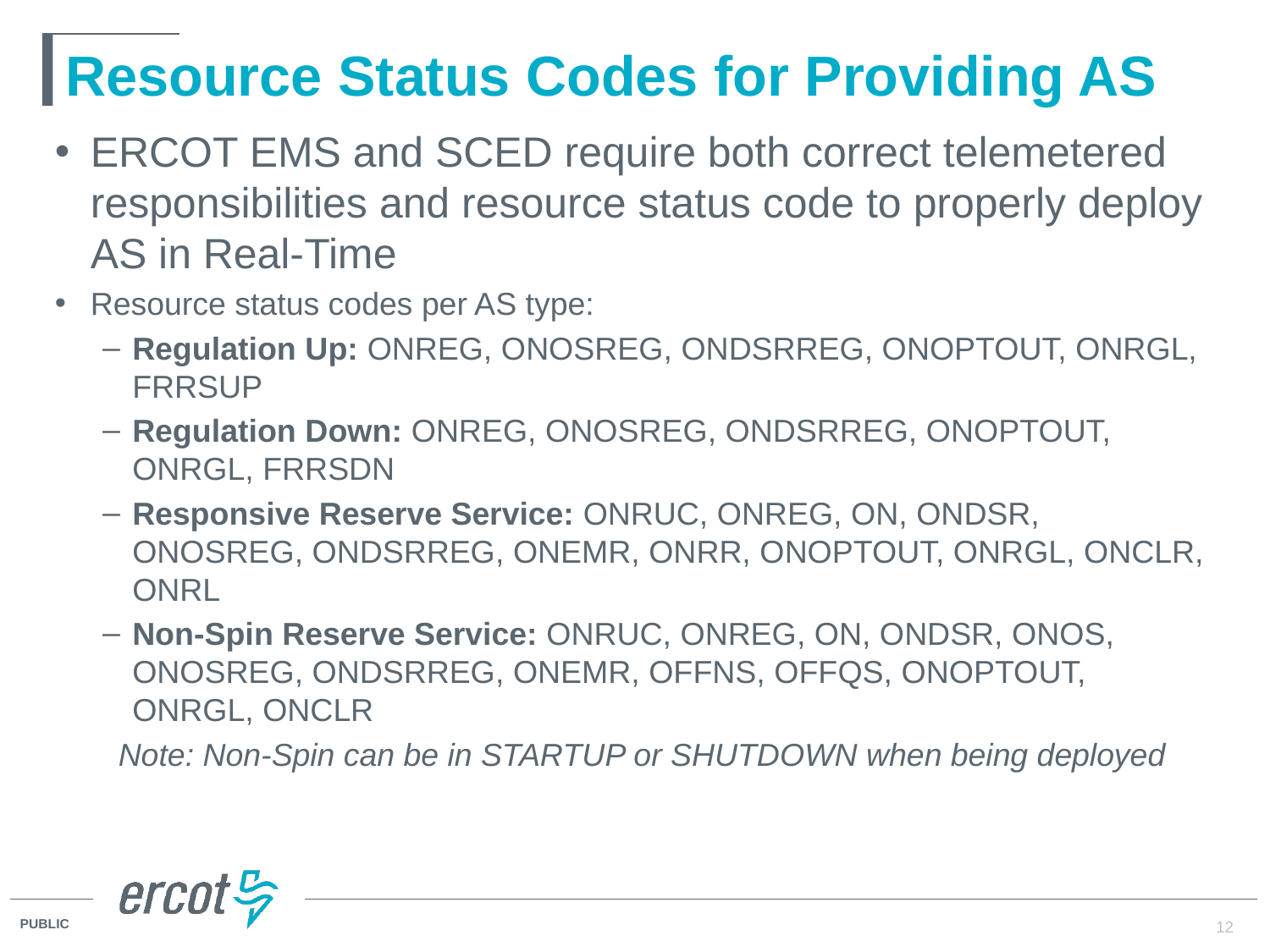

# Resource Status Codes for Providing AS
ERCOT EMS and SCED require both correct telemetered responsibilities and resource status code to properly deploy AS in Real-Time
Resource status codes per AS type:
Regulation Up: ONREG, ONOSREG, ONDSRREG, ONOPTOUT, ONRGL, FRRSUP
Regulation Down: ONREG, ONOSREG, ONDSRREG, ONOPTOUT, ONRGL, FRRSDN
Responsive Reserve Service: ONRUC, ONREG, ON, ONDSR, ONOSREG, ONDSRREG, ONEMR, ONRR, ONOPTOUT, ONRGL, ONCLR, ONRL
Non-Spin Reserve Service: ONRUC, ONREG, ON, ONDSR, ONOS, ONOSREG, ONDSRREG, ONEMR, OFFNS, OFFQS, ONOPTOUT, ONRGL, ONCLR
Note: Non-Spin can be in STARTUP or SHUTDOWN when being deployed

12